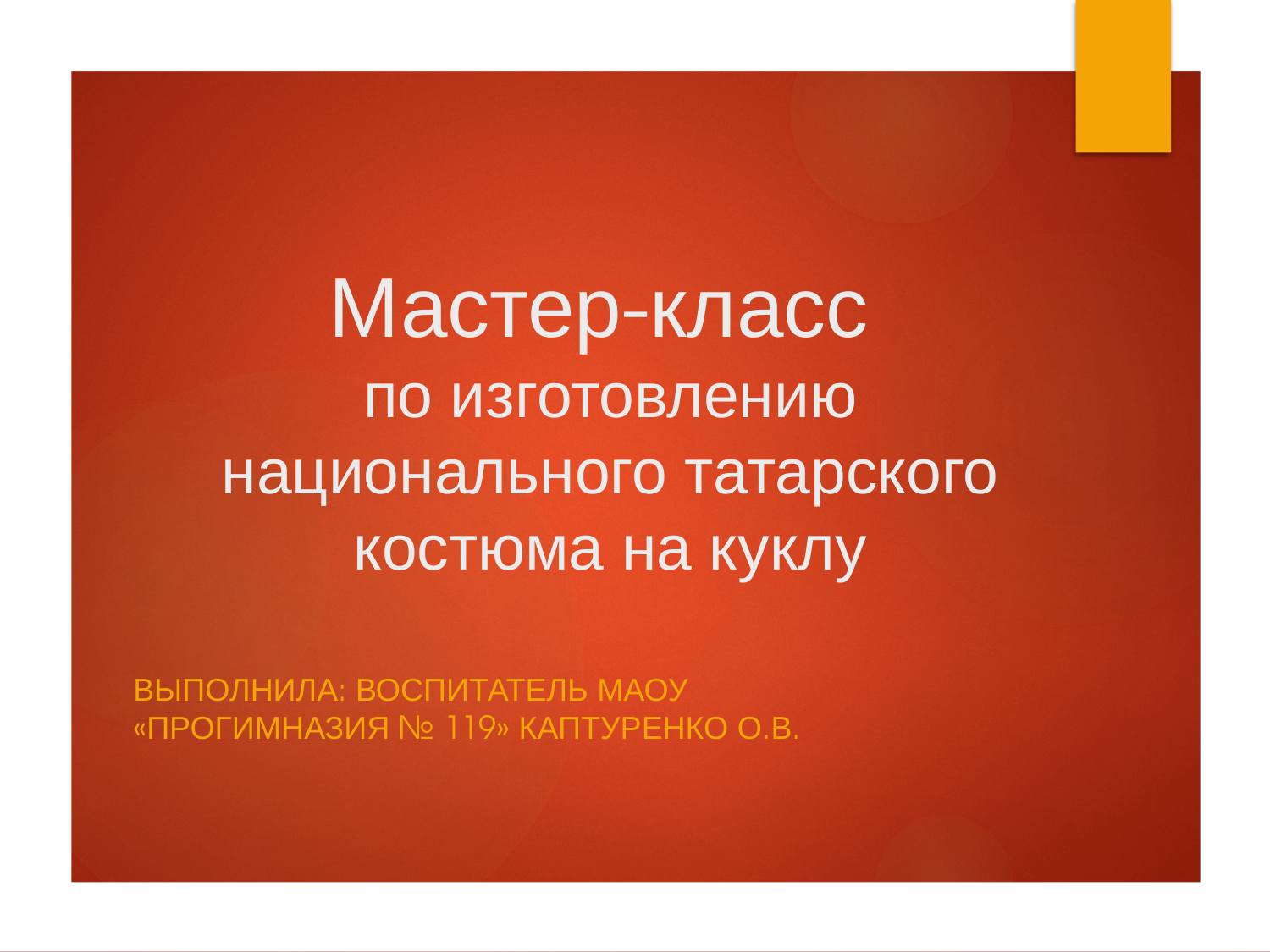

# Мастер-класс по изготовлению национального татарского костюма на куклу
Выполнила: воспитатель МАОУ «Прогимназия № 119» Каптуренко О.В.